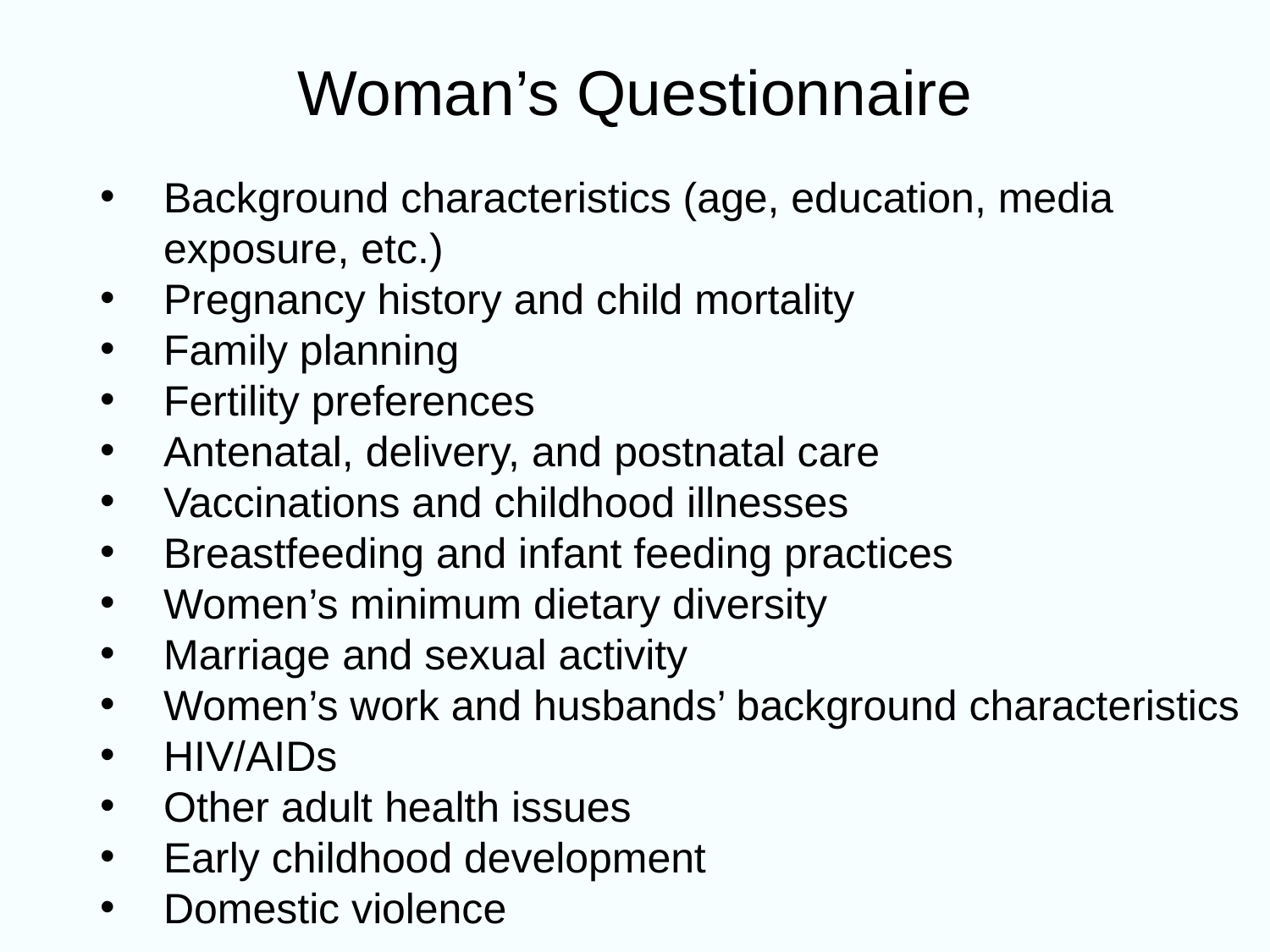

# Woman’s Questionnaire
Background characteristics (age, education, media exposure, etc.)
Pregnancy history and child mortality
Family planning
Fertility preferences
Antenatal, delivery, and postnatal care
Vaccinations and childhood illnesses
Breastfeeding and infant feeding practices
Women’s minimum dietary diversity
Marriage and sexual activity
Women’s work and husbands’ background characteristics
HIV/AIDs
Other adult health issues
Early childhood development
Domestic violence